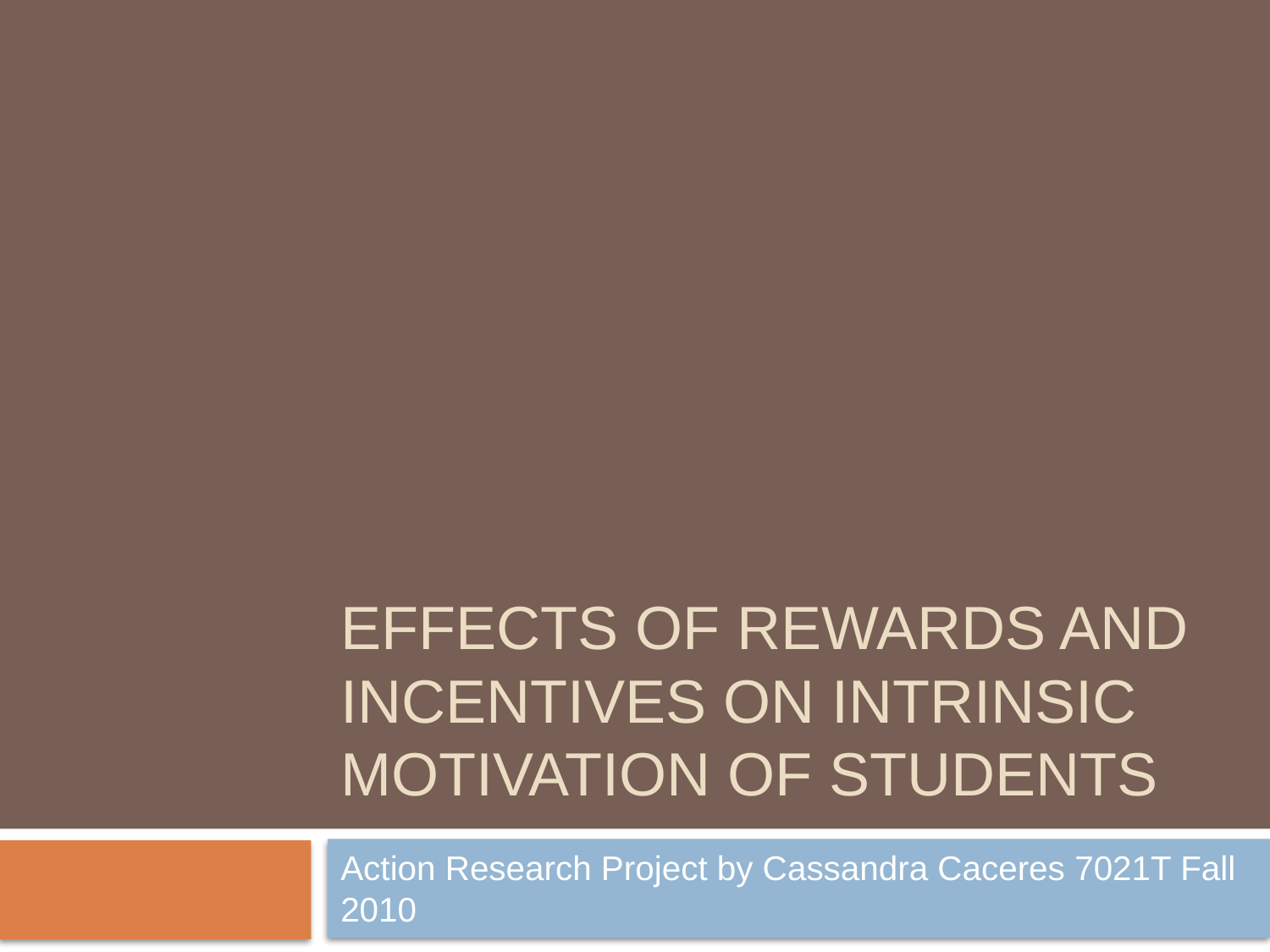

# effects of rewards and incentives on intrinsic motivation of students
Action Research Project by Cassandra Caceres 7021T Fall 2010